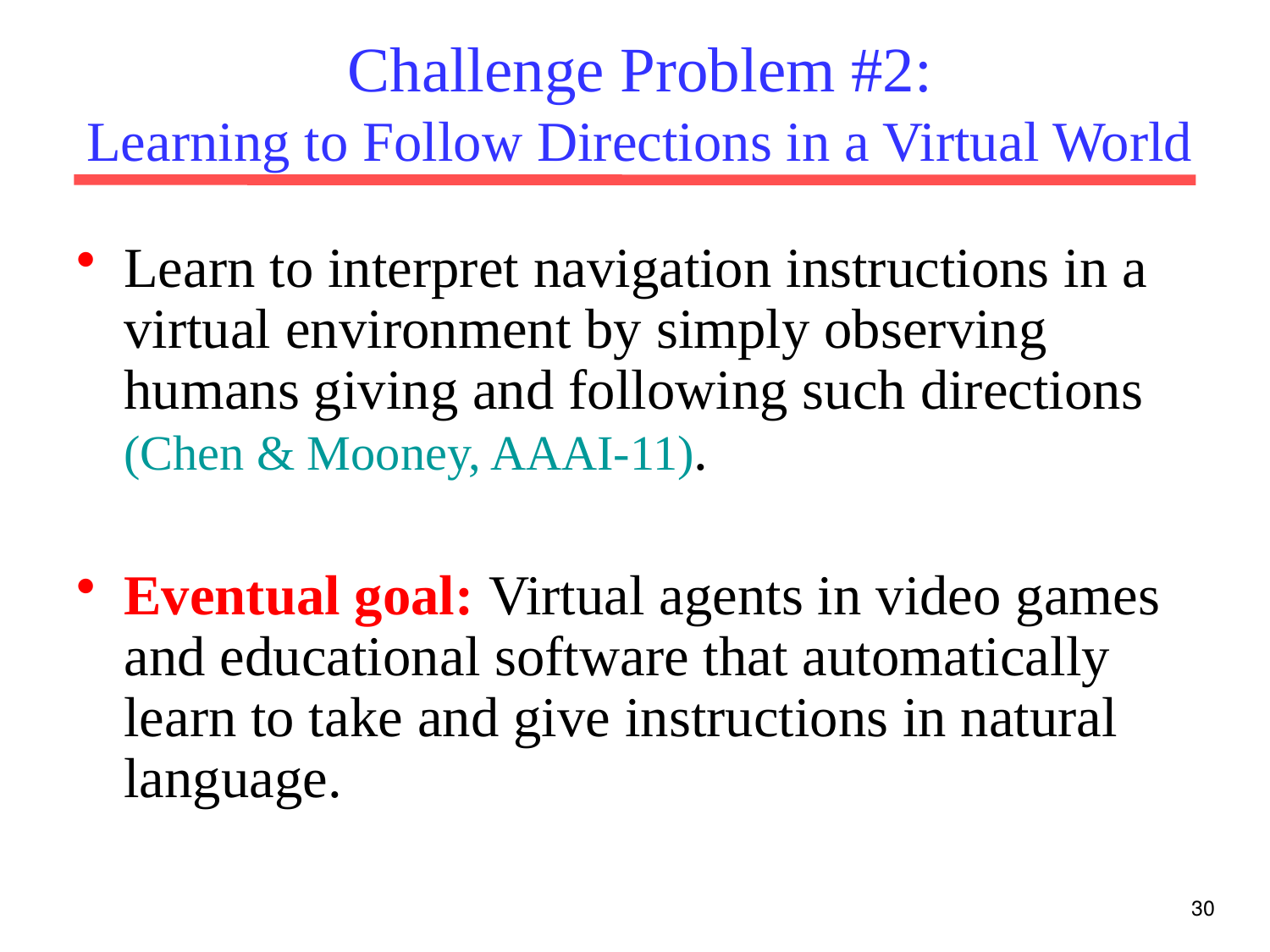

# Challenge Problem #2: Learning to Follow Directions in a Virtual World
Learn to interpret navigation instructions in a virtual environment by simply observing humans giving and following such directions (Chen & Mooney, AAAI-11).

Eventual goal: Virtual agents in video games and educational software that automatically learn to take and give instructions in natural language.
30